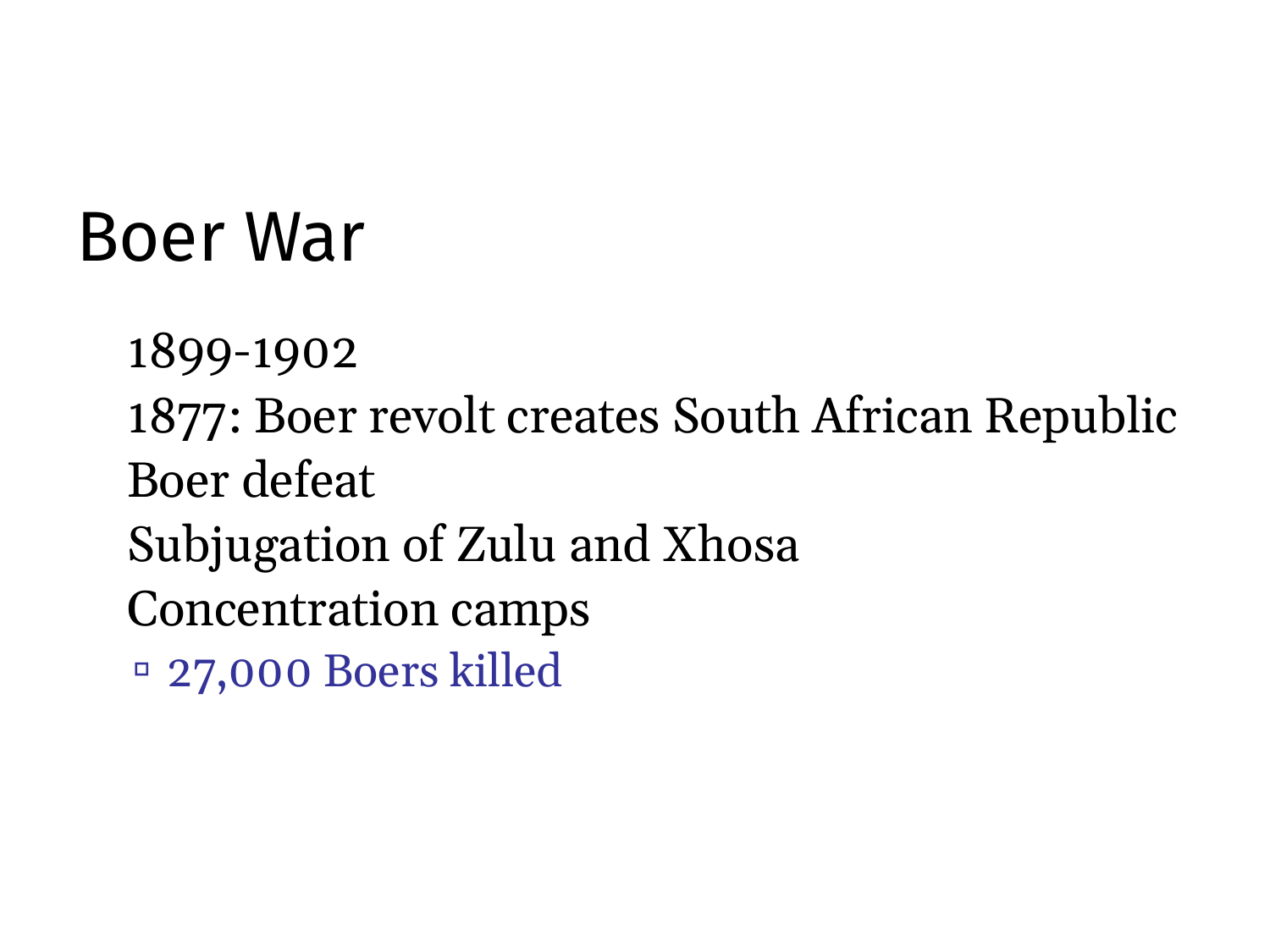

# Boer War
1899-1902
1877: Boer revolt creates South African Republic
Boer defeat
Subjugation of Zulu and Xhosa
Concentration camps
27,000 Boers killed